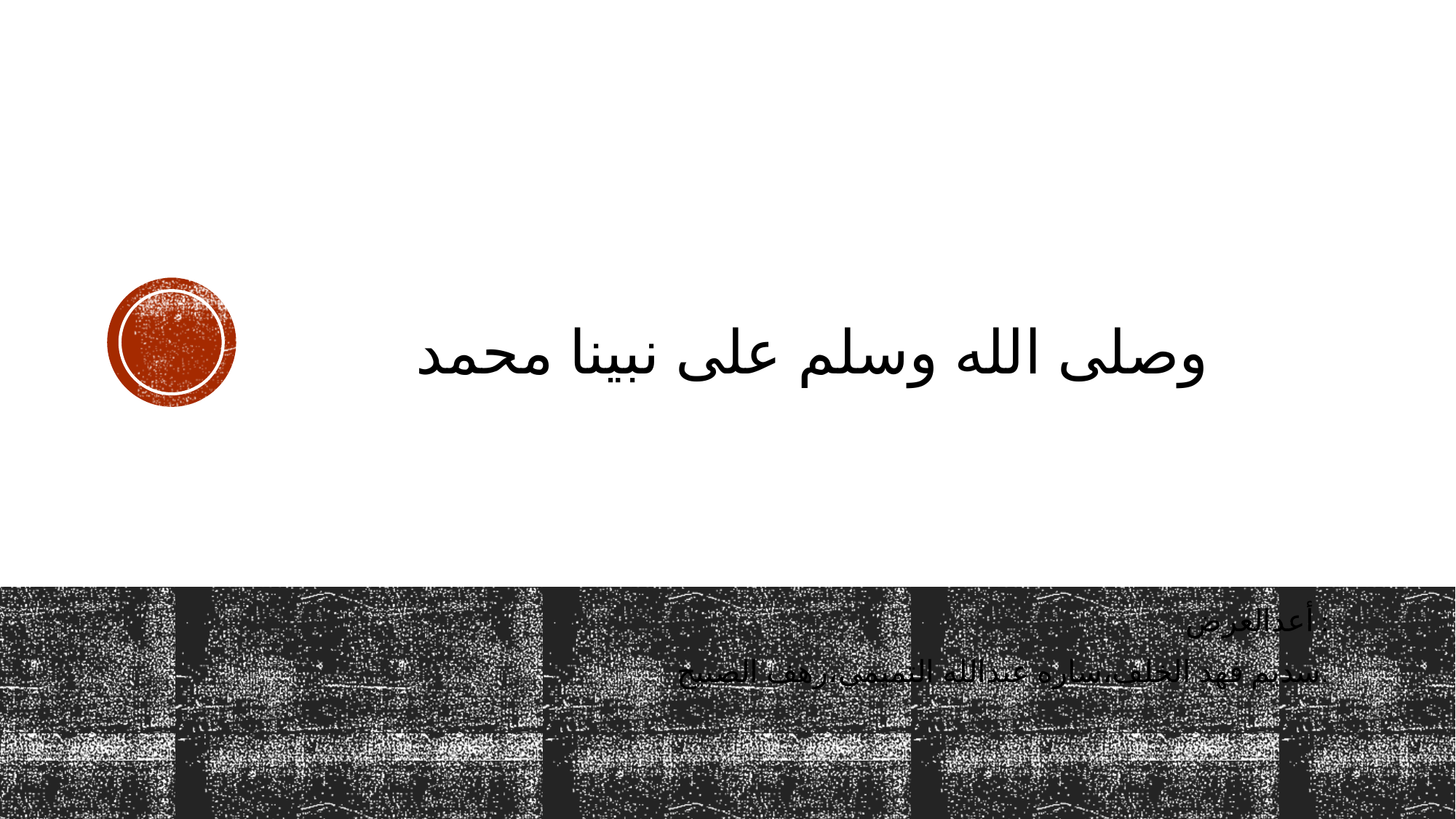

# وصلى الله وسلم على نبينا محمد
أعدالعرض :
سديم فهد الخلف،ساره عبدالله التميمي،رهف الصبيح.